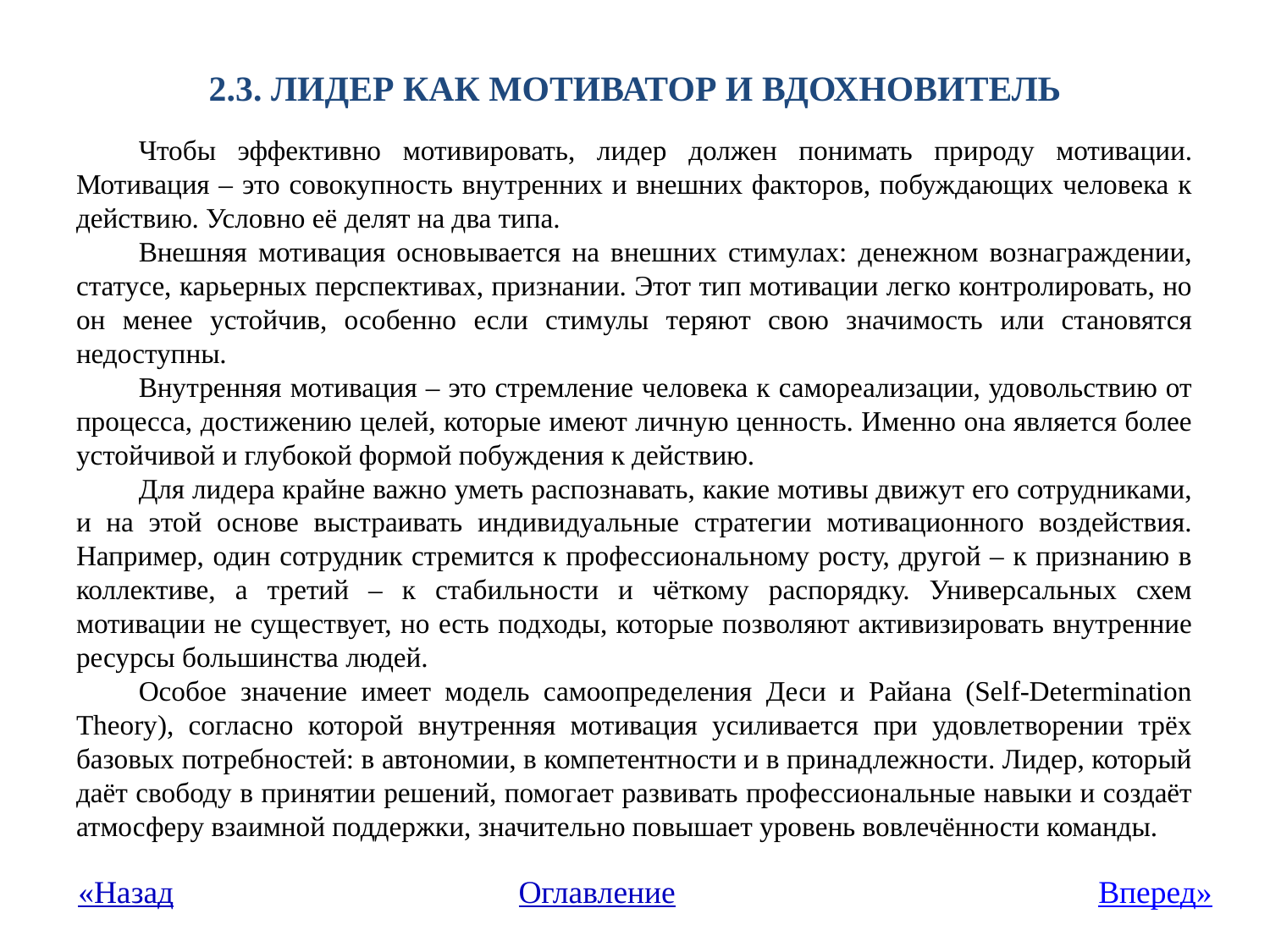

# 2.3. ЛИДЕР КАК МОТИВАТОР И ВДОХНОВИТЕЛЬ
Чтобы эффективно мотивировать, лидер должен понимать природу мотивации. Мотивация – это совокупность внутренних и внешних факторов, побуждающих человека к действию. Условно её делят на два типа.
Внешняя мотивация основывается на внешних стимулах: денежном вознаграждении, статусе, карьерных перспективах, признании. Этот тип мотивации легко контролировать, но он менее устойчив, особенно если стимулы теряют свою значимость или становятся недоступны.
Внутренняя мотивация – это стремление человека к самореализации, удовольствию от процесса, достижению целей, которые имеют личную ценность. Именно она является более устойчивой и глубокой формой побуждения к действию.
Для лидера крайне важно уметь распознавать, какие мотивы движут его сотрудниками, и на этой основе выстраивать индивидуальные стратегии мотивационного воздействия. Например, один сотрудник стремится к профессиональному росту, другой – к признанию в коллективе, а третий – к стабильности и чёткому распорядку. Универсальных схем мотивации не существует, но есть подходы, которые позволяют активизировать внутренние ресурсы большинства людей.
Особое значение имеет модель самоопределения Деси и Райана (Self-Determination Theory), согласно которой внутренняя мотивация усиливается при удовлетворении трёх базовых потребностей: в автономии, в компетентности и в принадлежности. Лидер, который даёт свободу в принятии решений, помогает развивать профессиональные навыки и создаёт атмосферу взаимной поддержки, значительно повышает уровень вовлечённости команды.

«Назад
Оглавление
Вперед»